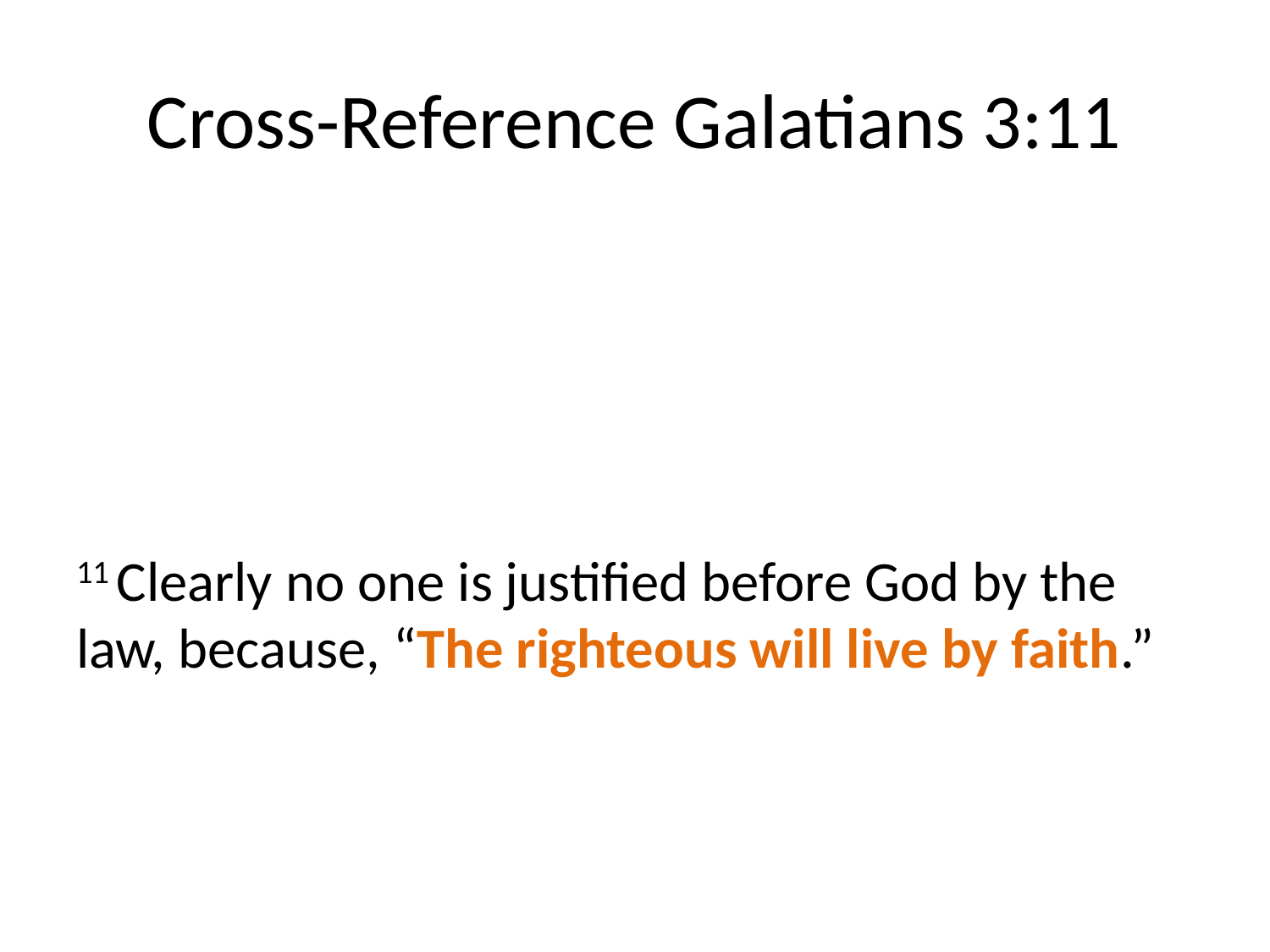

# Cross-Reference Galatians 3:11

11 Clearly no one is justified before God by the law, because, “The righteous will live by faith.”